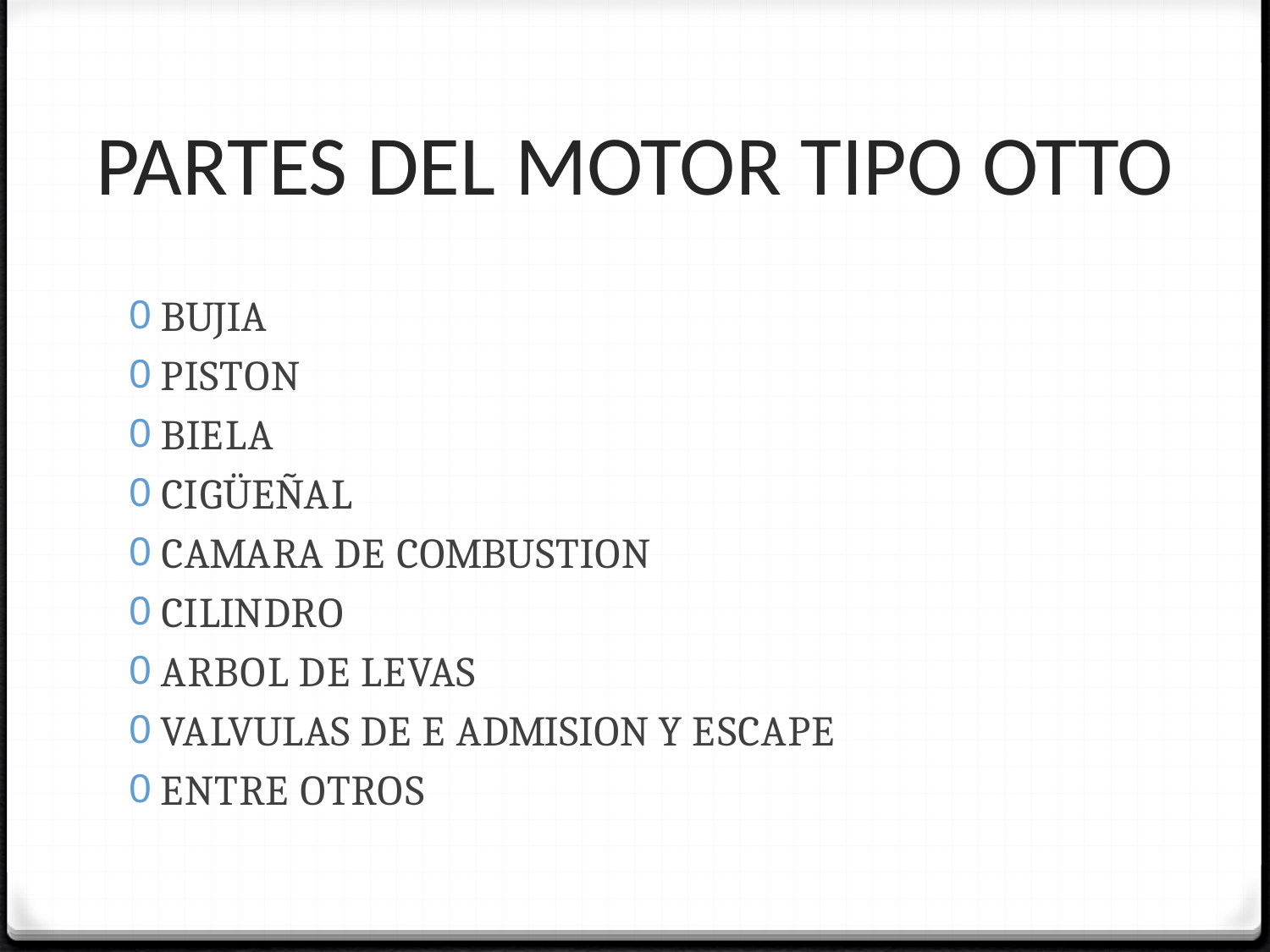

# PARTES DEL MOTOR TIPO OTTO
BUJIA
PISTON
BIELA
CIGÜEÑAL
CAMARA DE COMBUSTION
CILINDRO
ARBOL DE LEVAS
VALVULAS DE E ADMISION Y ESCAPE
ENTRE OTROS